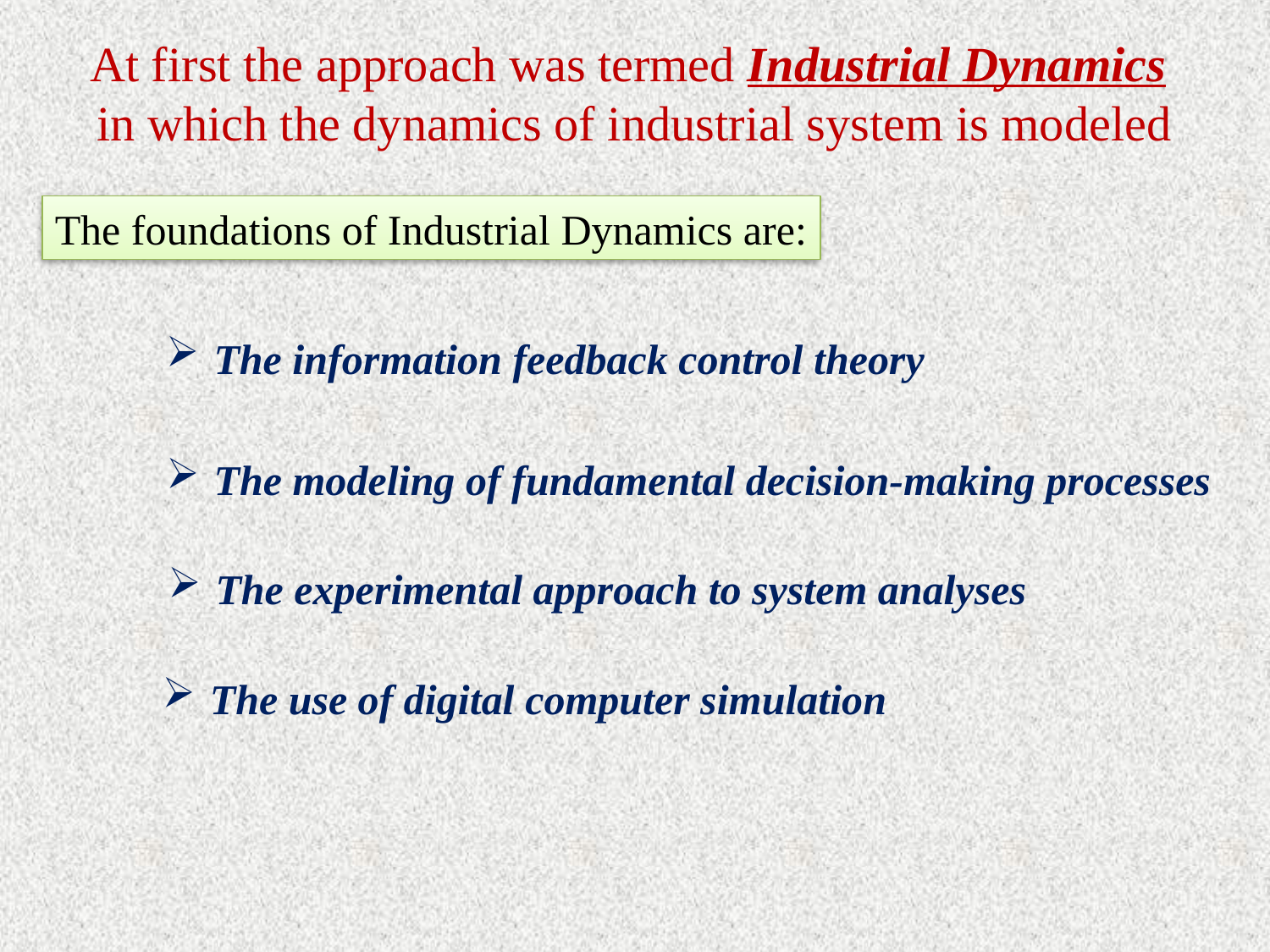

At first the approach was termed Industrial Dynamics
in which the dynamics of industrial system is modeled
The foundations of Industrial Dynamics are:
The information feedback control theory
The modeling of fundamental decision-making processes
The experimental approach to system analyses
The use of digital computer simulation